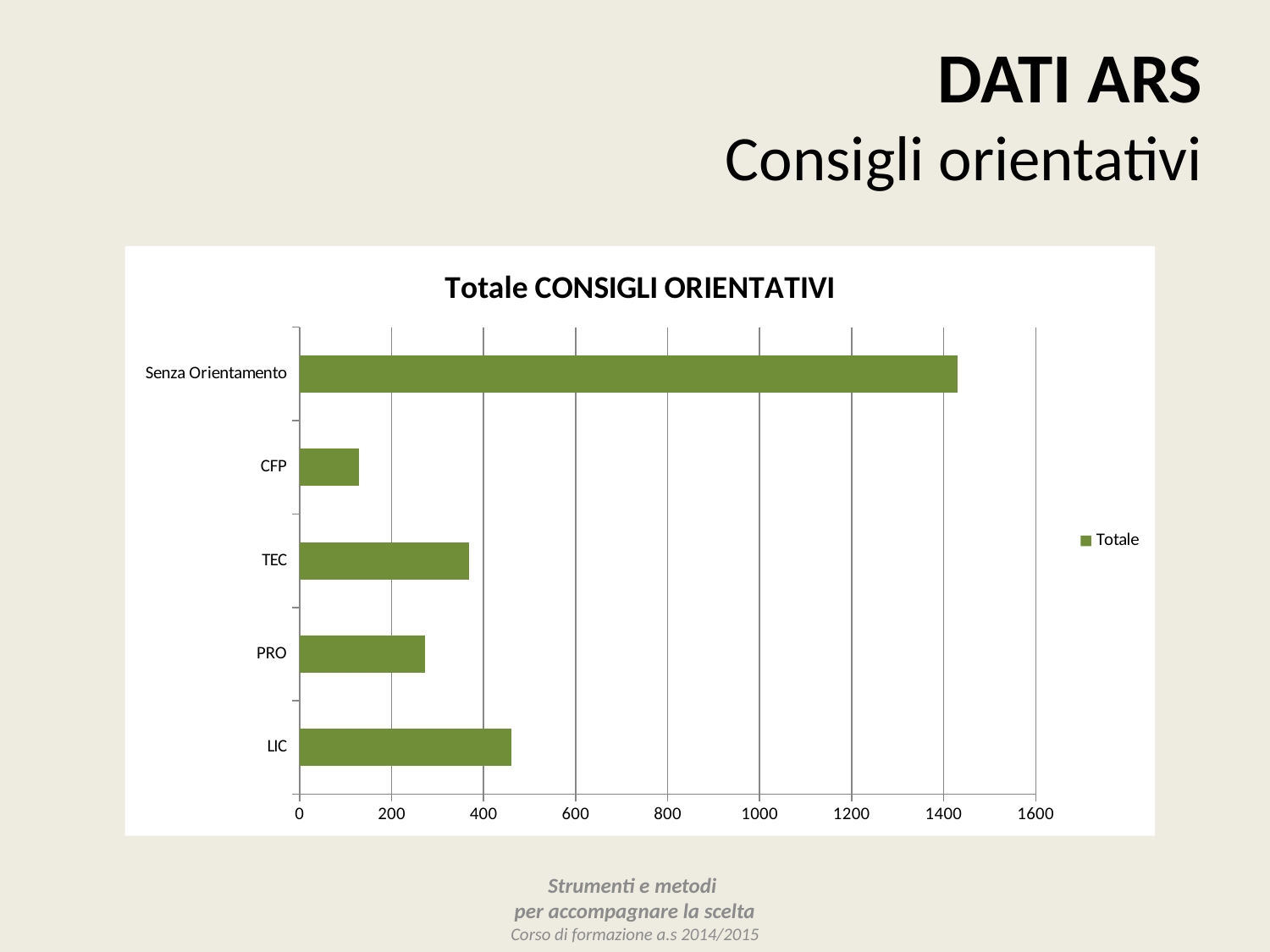

DATI ARS
Consigli orientativi

### Chart: Totale CONSIGLI ORIENTATIVI

| Category | Totale |
|---|---|
| LIC | 460.0 |
| PRO | 273.0 |
| TEC | 369.0 |
| CFP | 129.0 |
| Senza Orientamento | 1431.0 |
Strumenti e metodi
per accompagnare la scelta
Corso di formazione a.s 2014/2015